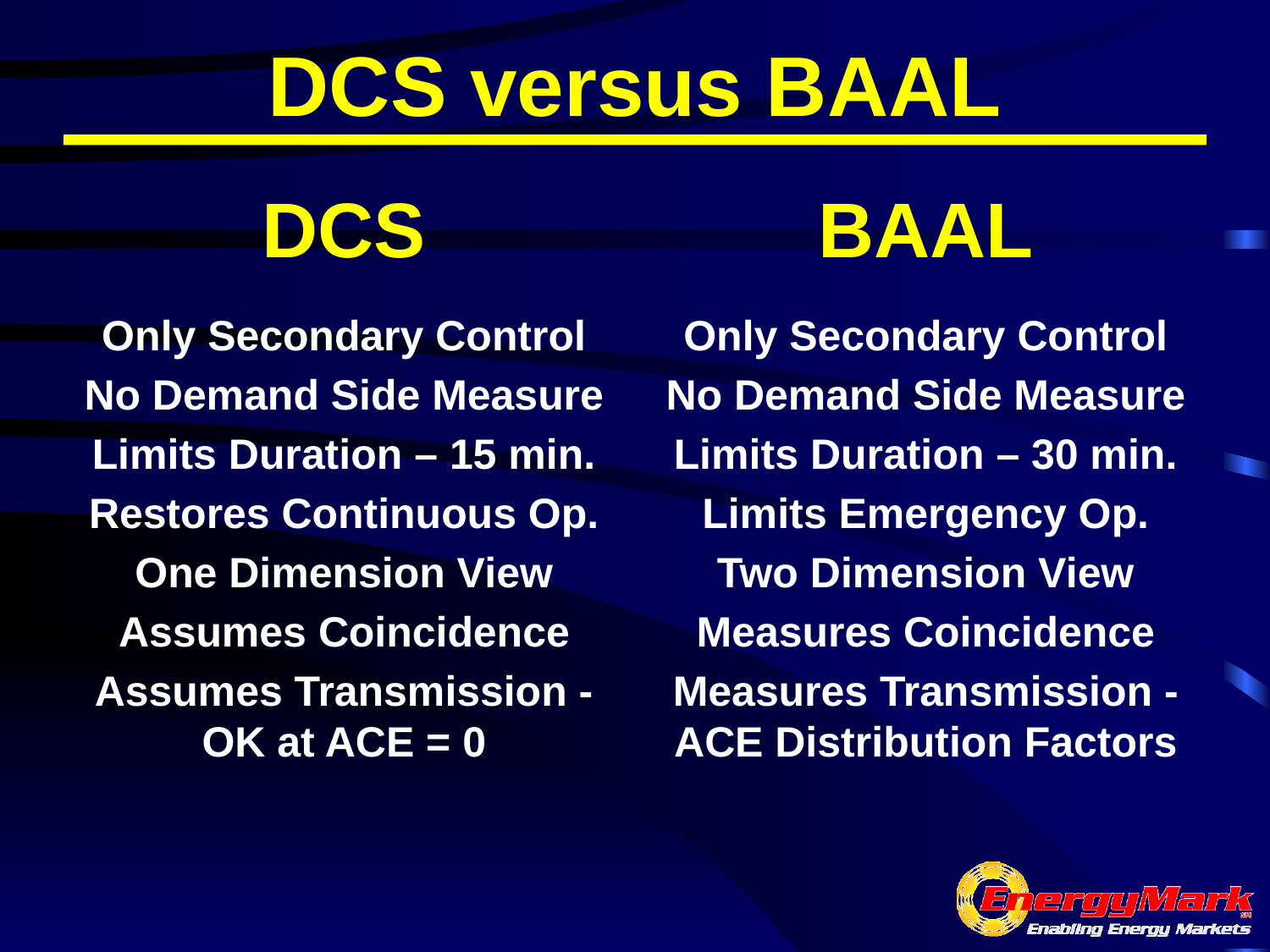

# DCS versus BAAL
DCS
BAAL
Only Secondary Control
No Demand Side Measure
Limits Duration – 15 min.
Restores Continuous Op.
One Dimension View
Assumes Coincidence
Assumes Transmission -OK at ACE = 0
Only Secondary Control
No Demand Side Measure
Limits Duration – 30 min.
Limits Emergency Op.
Two Dimension View
Measures Coincidence
Measures Transmission -ACE Distribution Factors